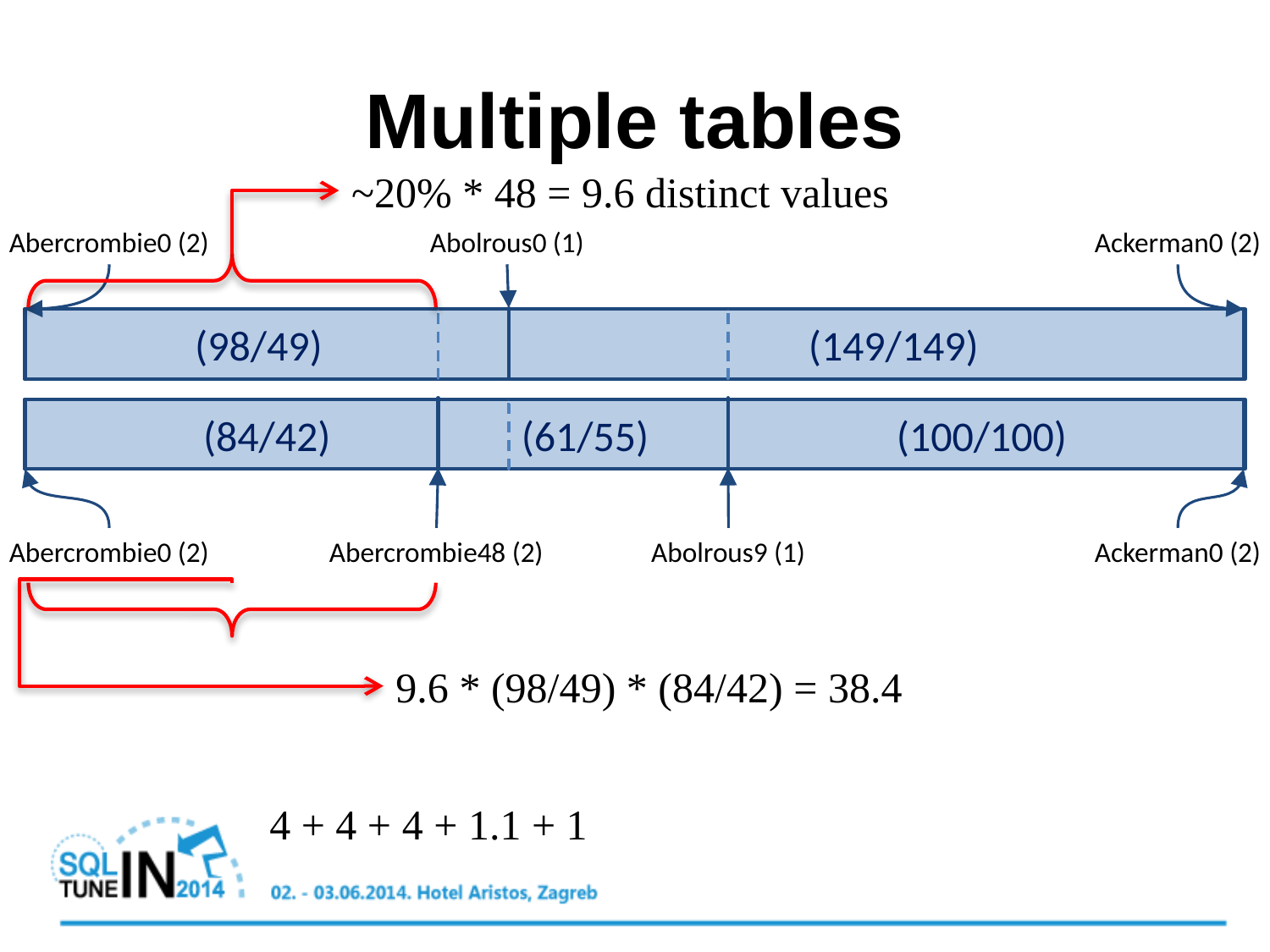

# Multiple tables

~20% * 48 = 9.6 distinct values
Abercrombie0 (2)
Abolrous0 (1)
Ackerman0 (2)

(98/49)                                                   (149/149)         .

(84/42)                    (61/55)                          (100/100)

Abercrombie0 (2)
Abercrombie48 (2)
Abolrous9 (1)
Ackerman0 (2)
9.6 * (98/49) * (84/42) = 38.4
4 + 4 + 4 + 1.1 + 1 + 38.4